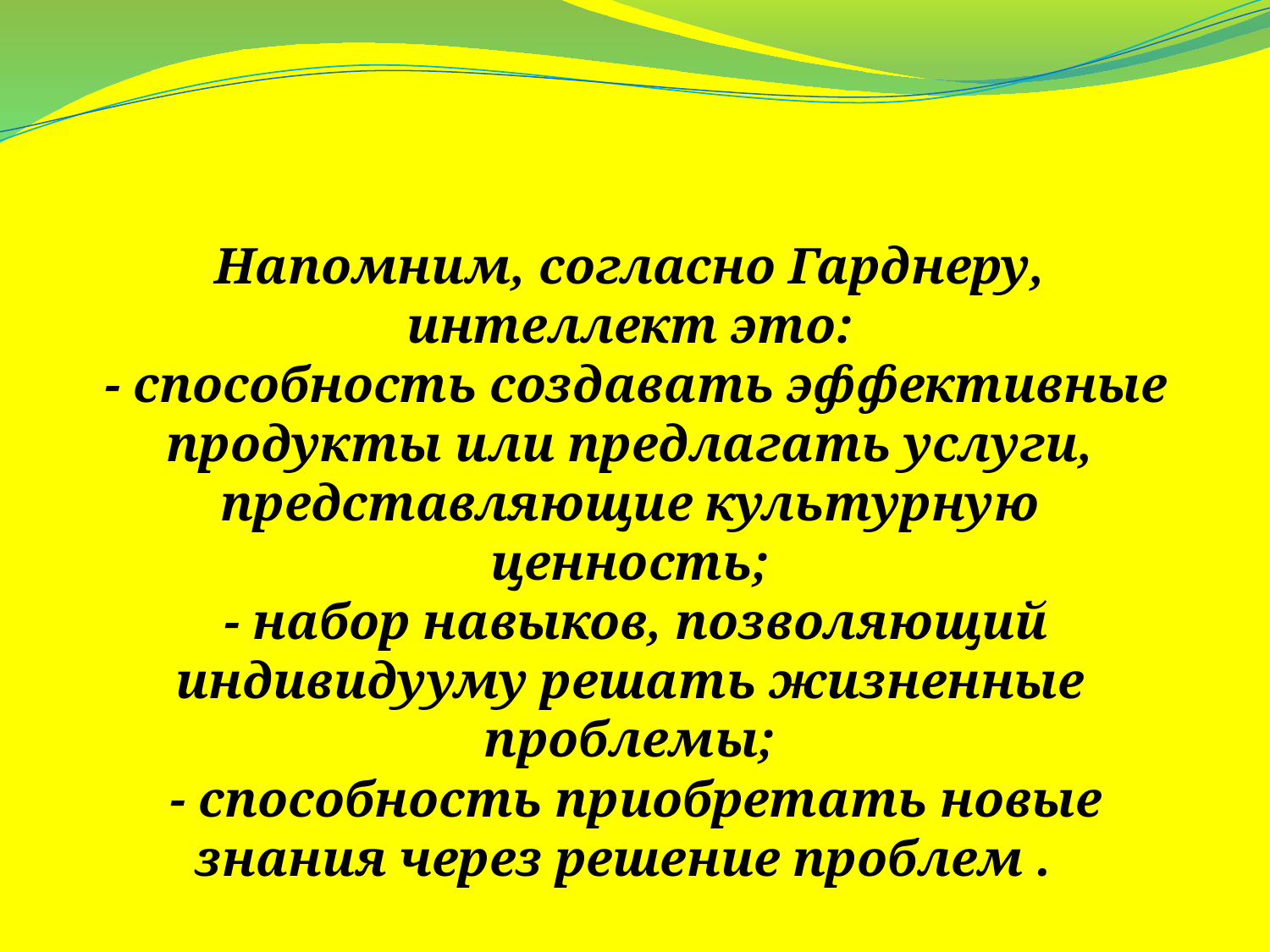

Напомним, согласно Гарднеру, интеллект это:
 - способность создавать эффективные продукты или предлагать услуги, представляющие культурную ценность;
 - набор навыков, позволяющий индивидууму решать жизненные проблемы;
 - способность приобретать новые знания через решение проблем .